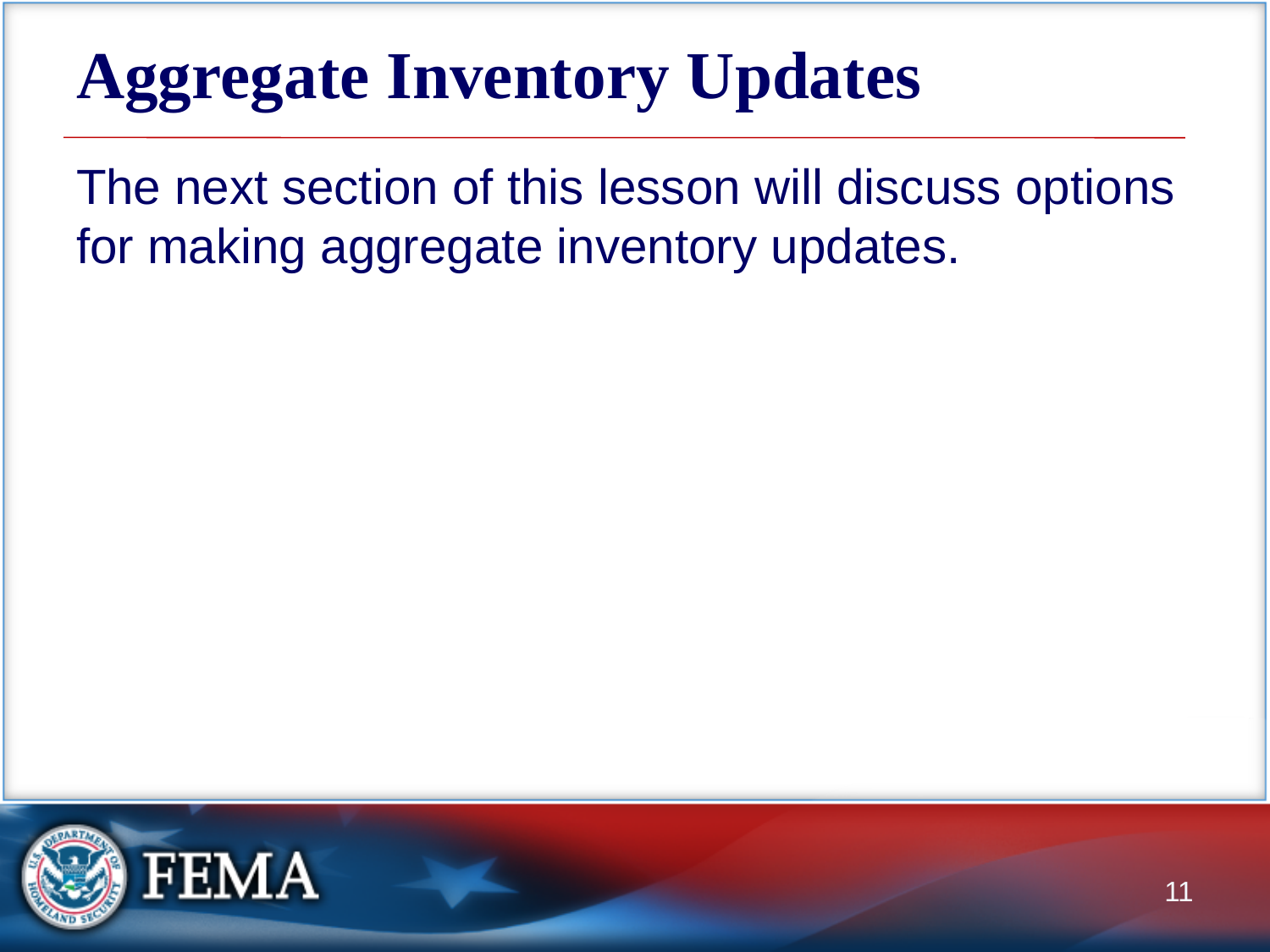

# Aggregate Inventory Updates
The next section of this lesson will discuss options for making aggregate inventory updates.
11